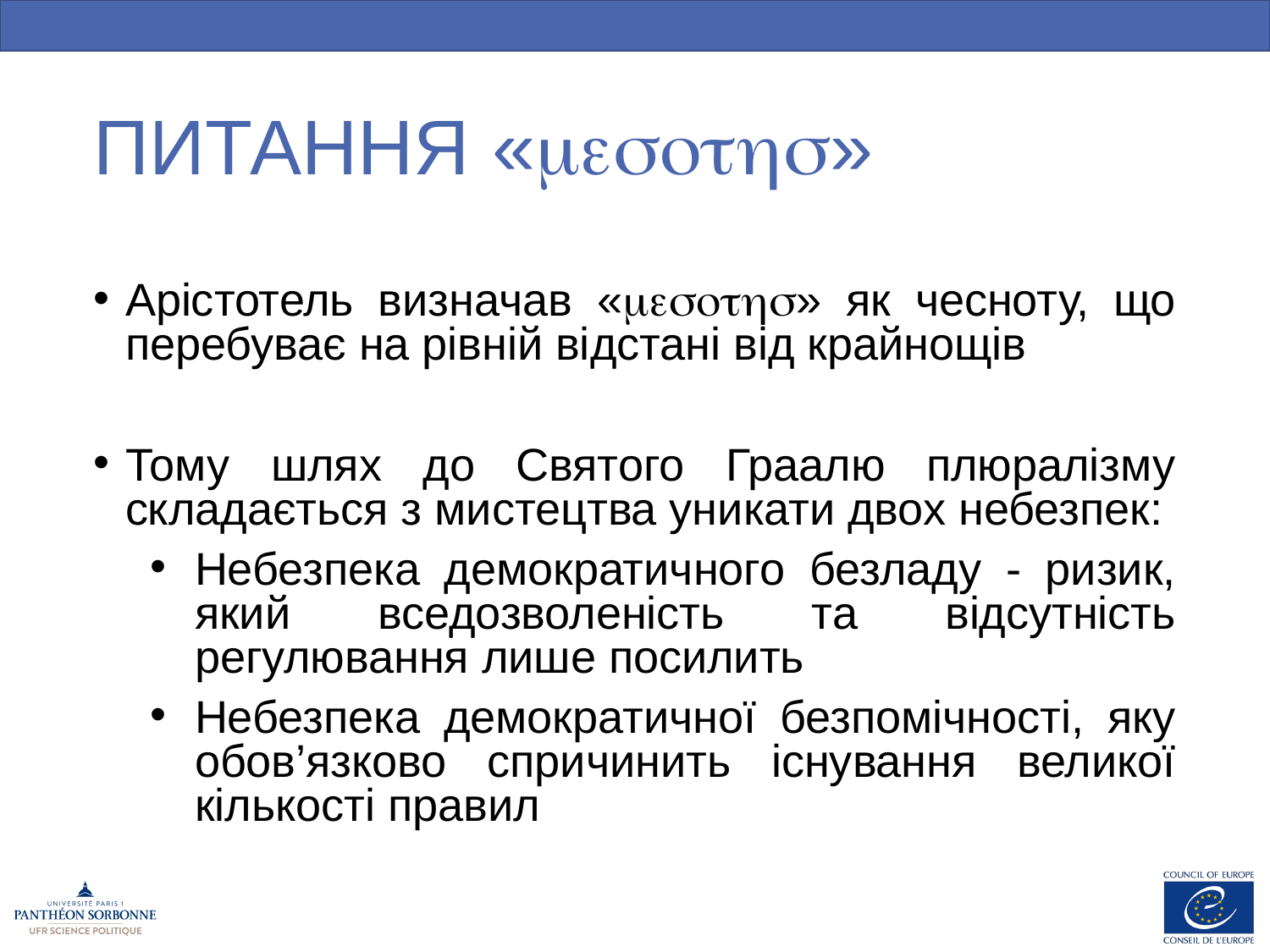

# ПИТАННЯ «μεσοτησ»
Арістотель визначав «μεσοτησ» як чесноту, що перебуває на рівній відстані від крайнощів

Тому шлях до Святого Граалю плюралізму складається з мистецтва уникати двох небезпек:
Небезпека демократичного безладу - ризик, який вседозволеність та відсутність регулювання лише посилить
Небезпека демократичної безпомічності, яку обов’язково спричинить існування великої кількості правил